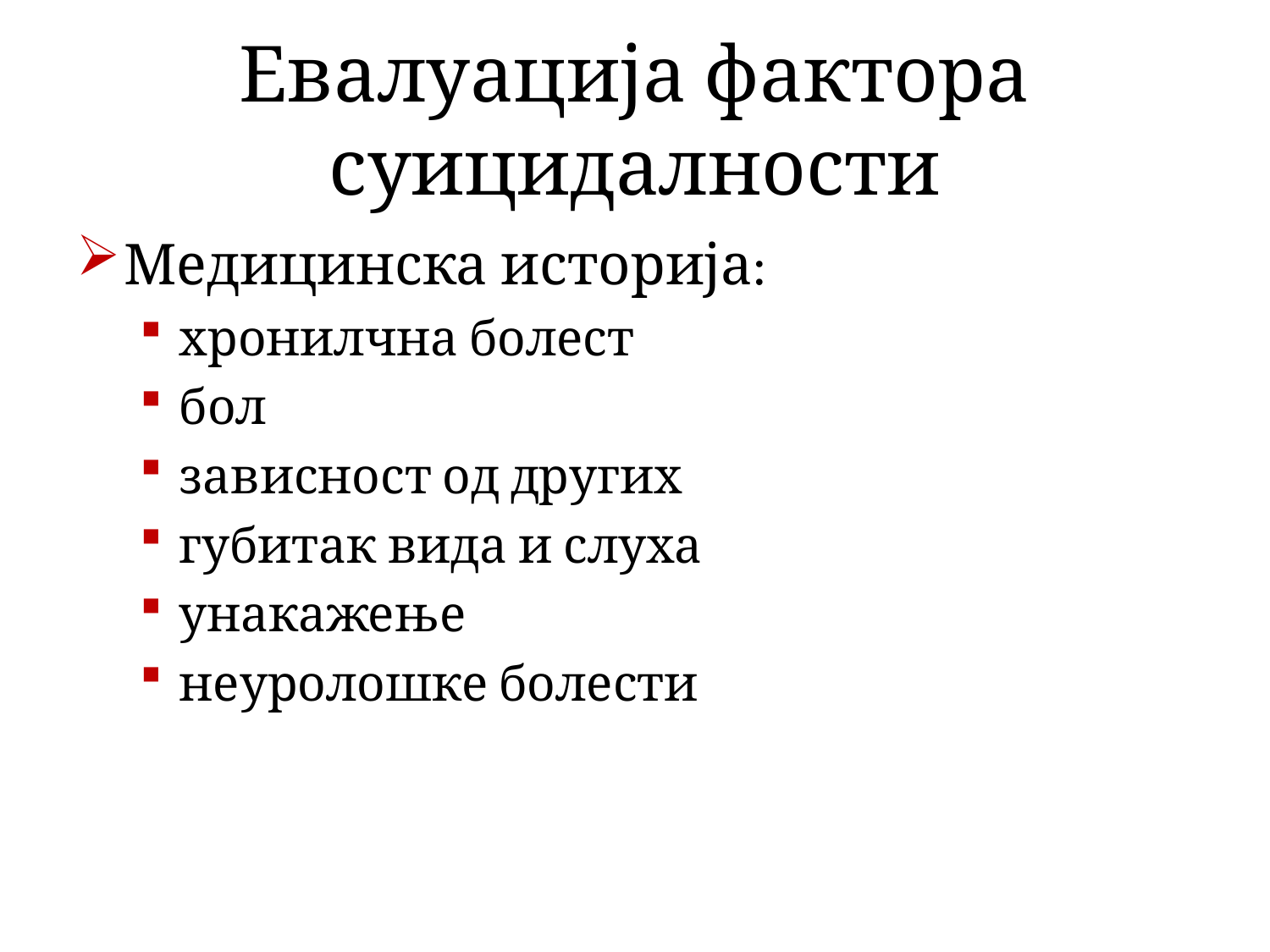

# Евалуација фактора суицидалности
Медицинска историја:
хронилчна болест
бол
зависност од других
губитак вида и слуха
унакажење
неуролошке болести